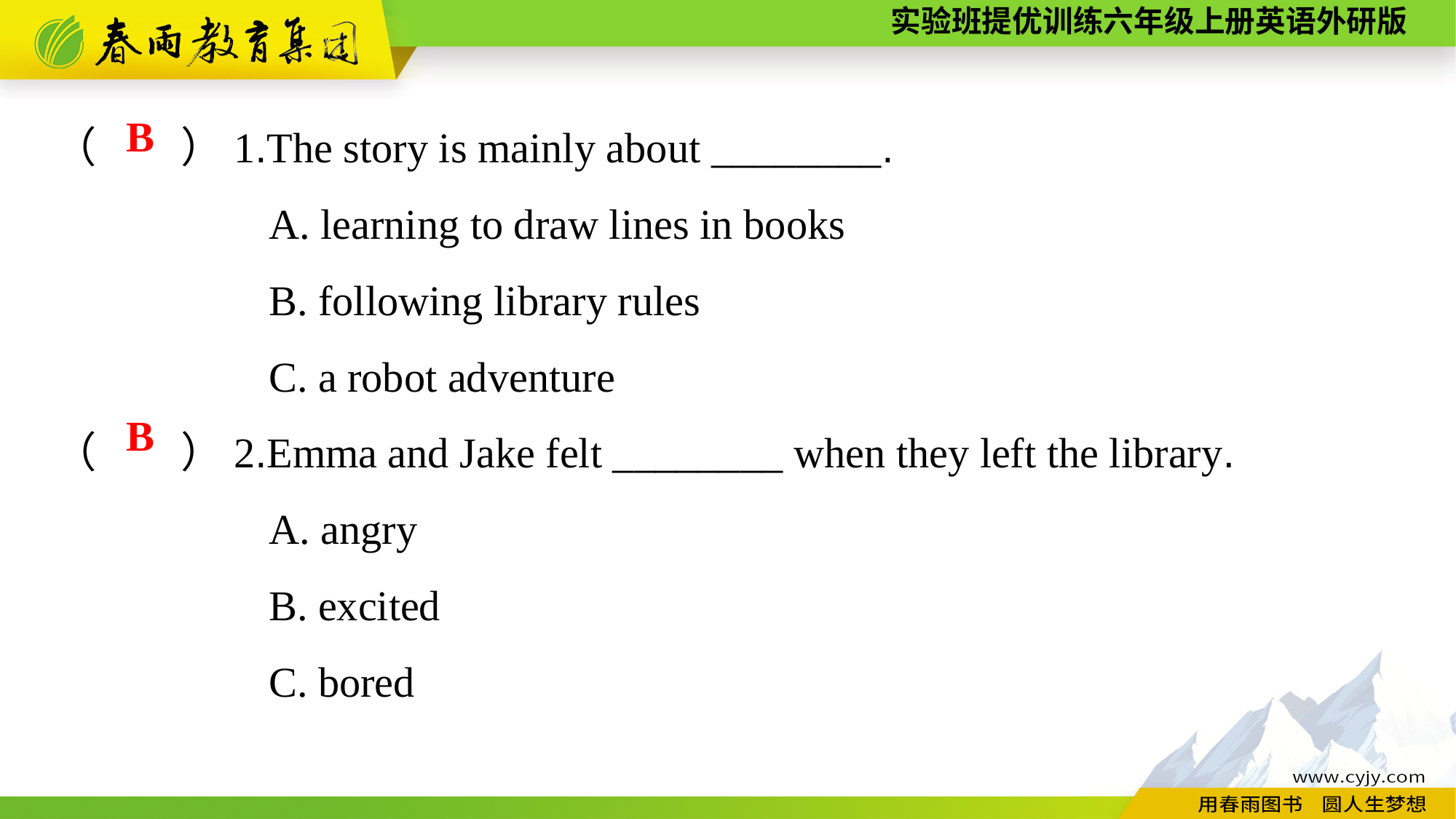

（　　）1.The story is mainly about ________.
A. learning to draw lines in books
B. following library rules
C. a robot adventure
（　　）2.Emma and Jake felt ________ when they left the library.
A. angry
B. excited
C. bored
B
B